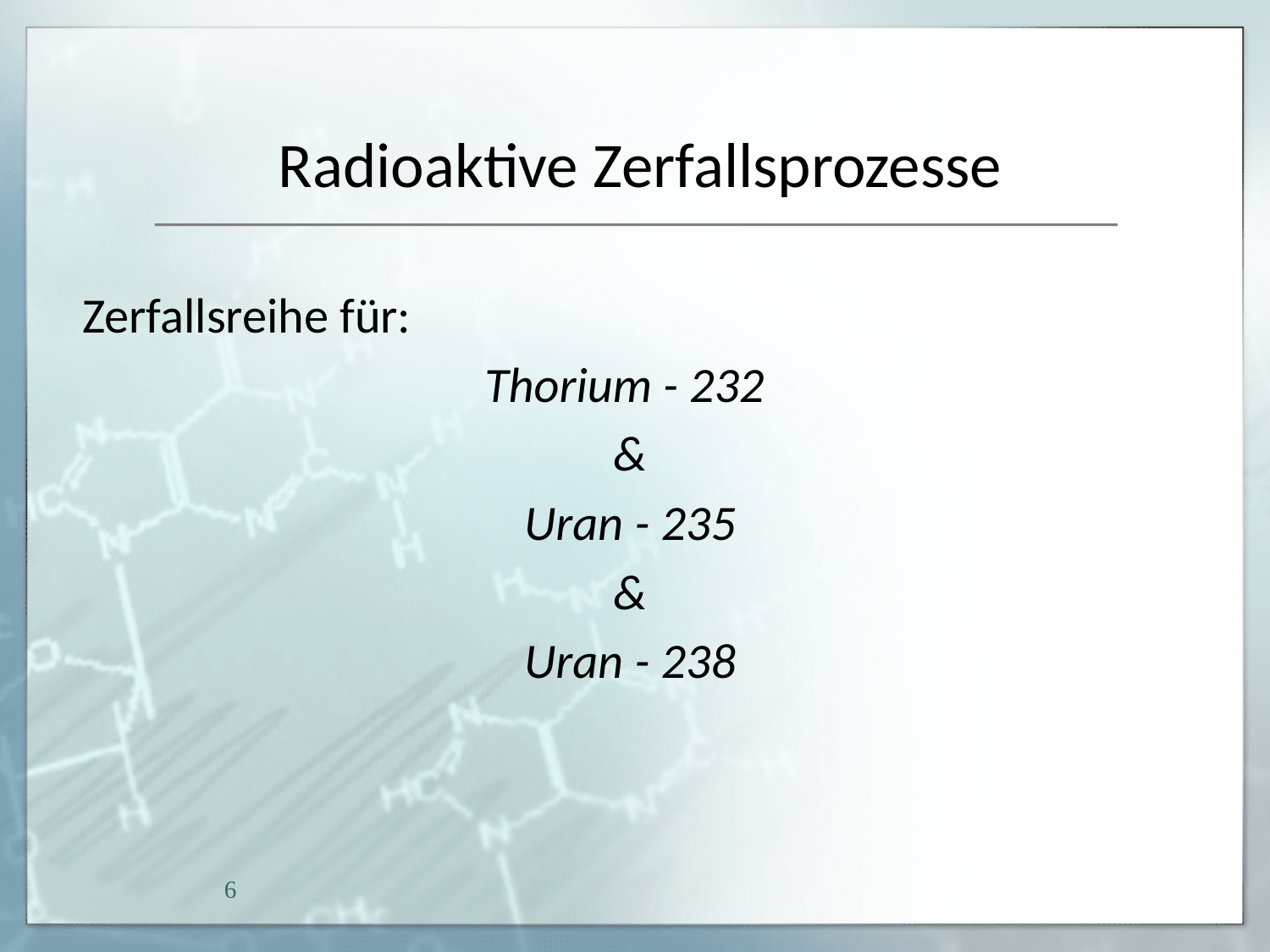

# Radioaktive Zerfallsprozesse
Zerfallsreihe für:
Thorium - 232
&
Uran - 235
&
Uran - 238

6